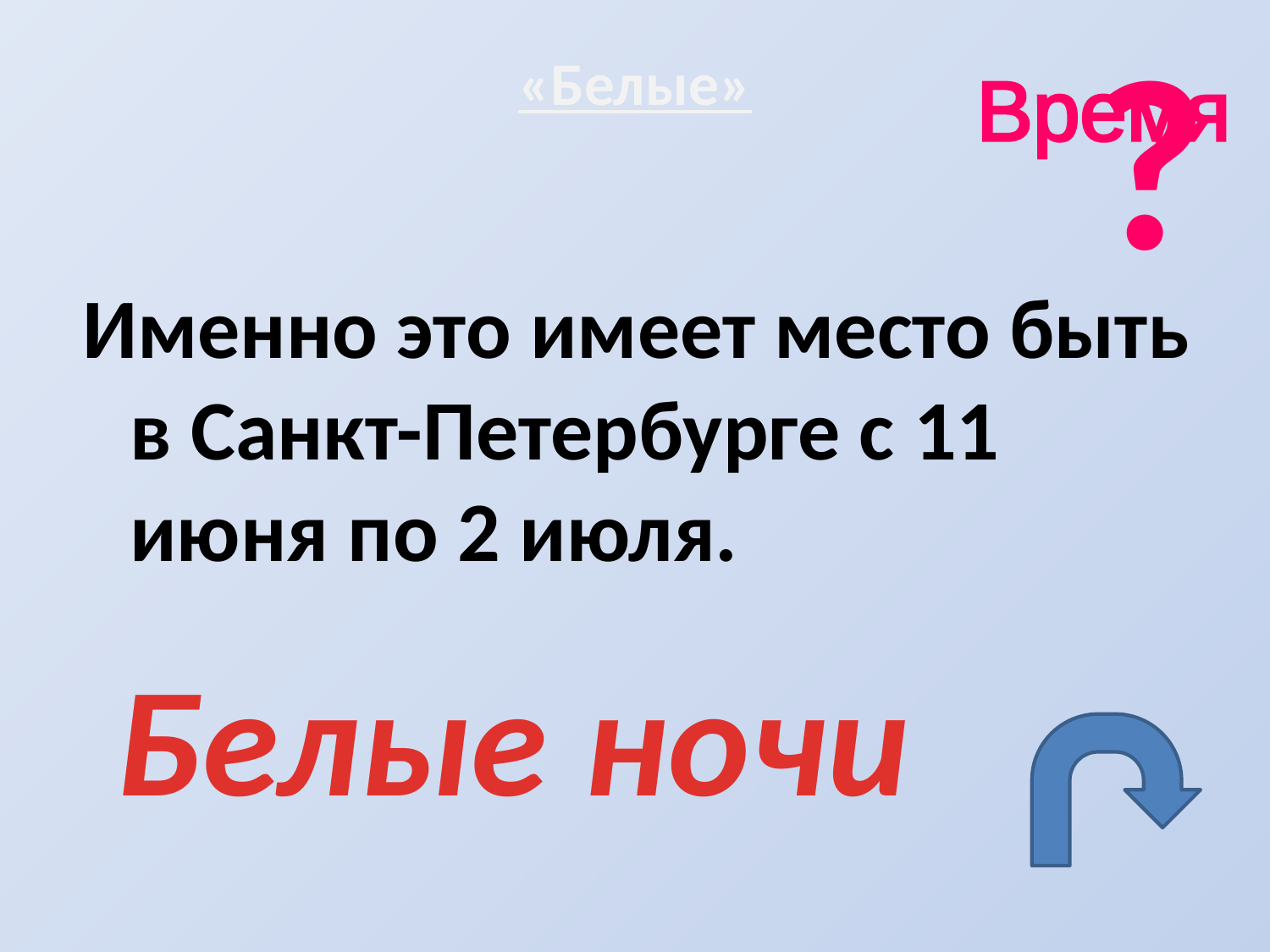

?
# «Белые»
Время
Именно это имеет место быть в Санкт-Петербурге с 11 июня по 2 июля.

Белые ночи